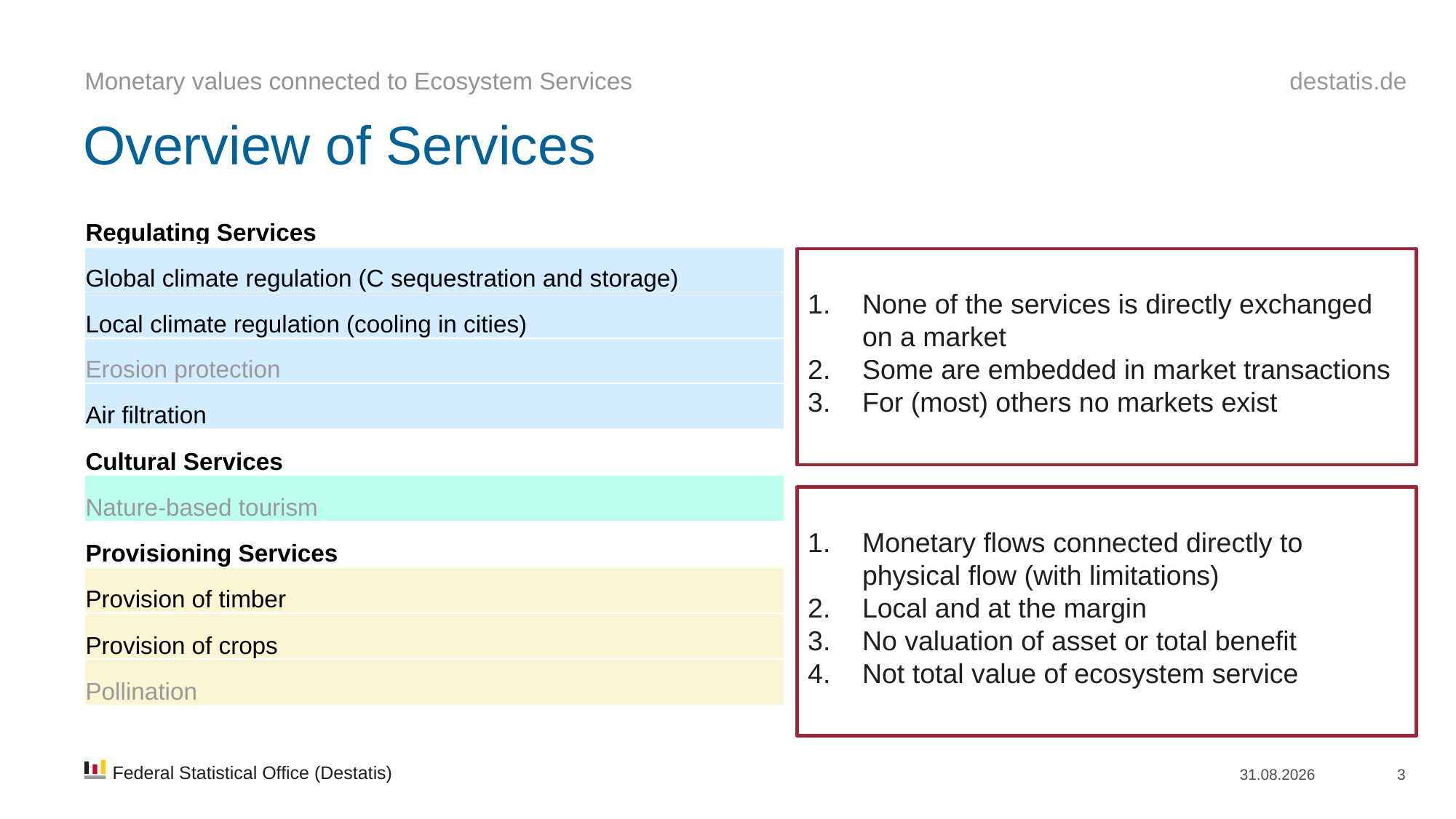

Monetary values connected to Ecosystem Services
Overview of Services

| Regulating Services |
| --- |
| Global climate regulation (C sequestration and storage) |
| Local climate regulation (cooling in cities) |
| Erosion protection |
| Air filtration |
| Cultural Services |
| Nature-based tourism |
| Provisioning Services |
| Provision of timber |
| Provision of crops |
| Pollination |

None of the services is directly exchanged on a market
Some are embedded in market transactions
For (most) others no markets exist

Monetary flows connected directly to physical flow (with limitations)
Local and at the margin
No valuation of asset or total benefit
Not total value of ecosystem service

Federal Statistical Office (Destatis)
31.08.2026
3